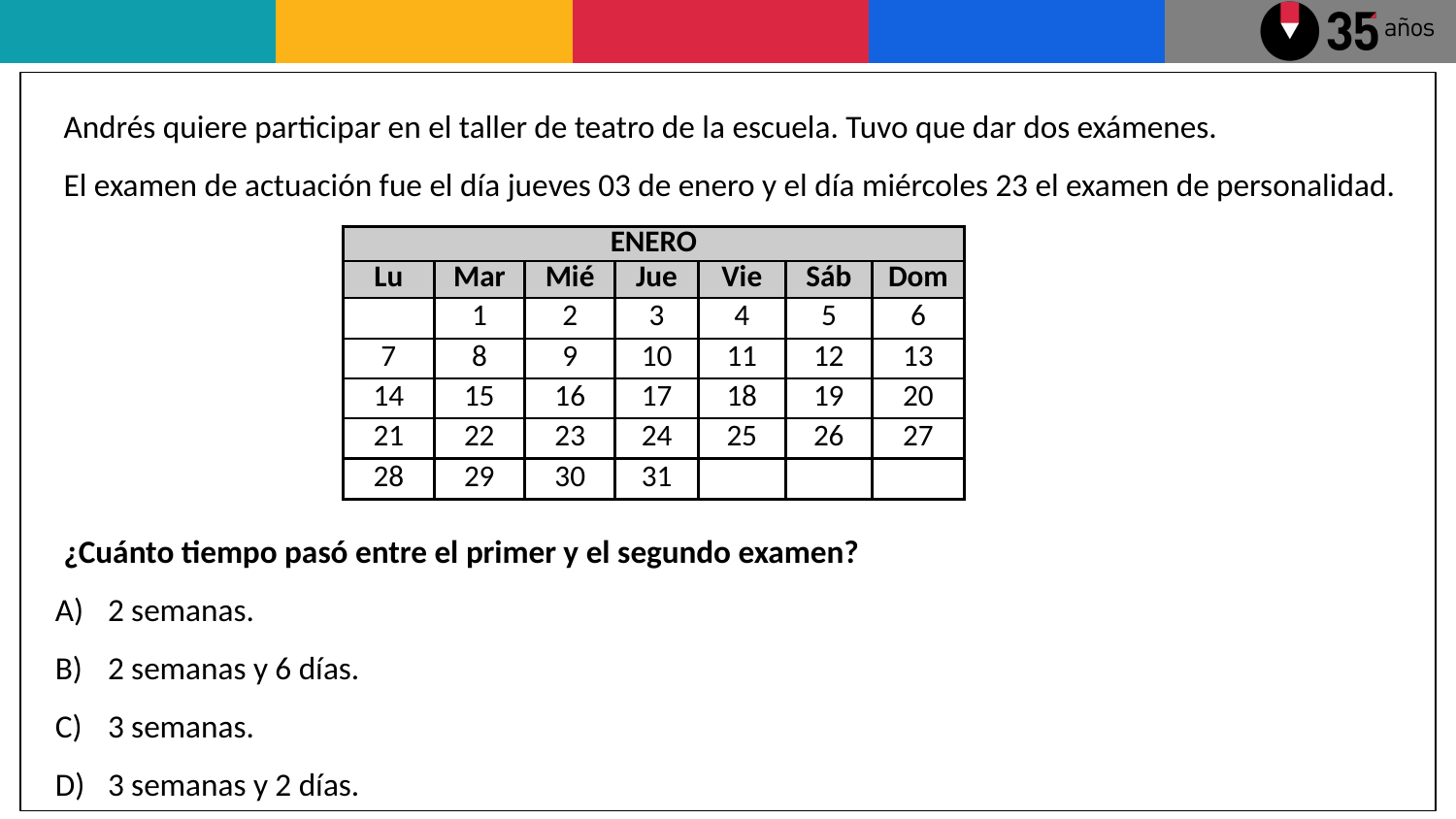

Andrés quiere participar en el taller de teatro de la escuela. Tuvo que dar dos exámenes.
El examen de actuación fue el día jueves 03 de enero y el día miércoles 23 el examen de personalidad.

¿Cuánto tiempo pasó entre el primer y el segundo examen?
2 semanas.
2 semanas y 6 días.
3 semanas.
3 semanas y 2 días.

| ENERO |  |  |  |  |  |  |
| --- | --- | --- | --- | --- | --- | --- |
| Lu | Mar | Mié | Jue | Vie | Sáb | Dom |
|  | 1 | 2 | 3 | 4 | 5 | 6 |
| 7 | 8 | 9 | 10 | 11 | 12 | 13 |
| 14 | 15 | 16 | 17 | 18 | 19 | 20 |
| 21 | 22 | 23 | 24 | 25 | 26 | 27 |
| 28 | 29 | 30 | 31 |  |  |  |